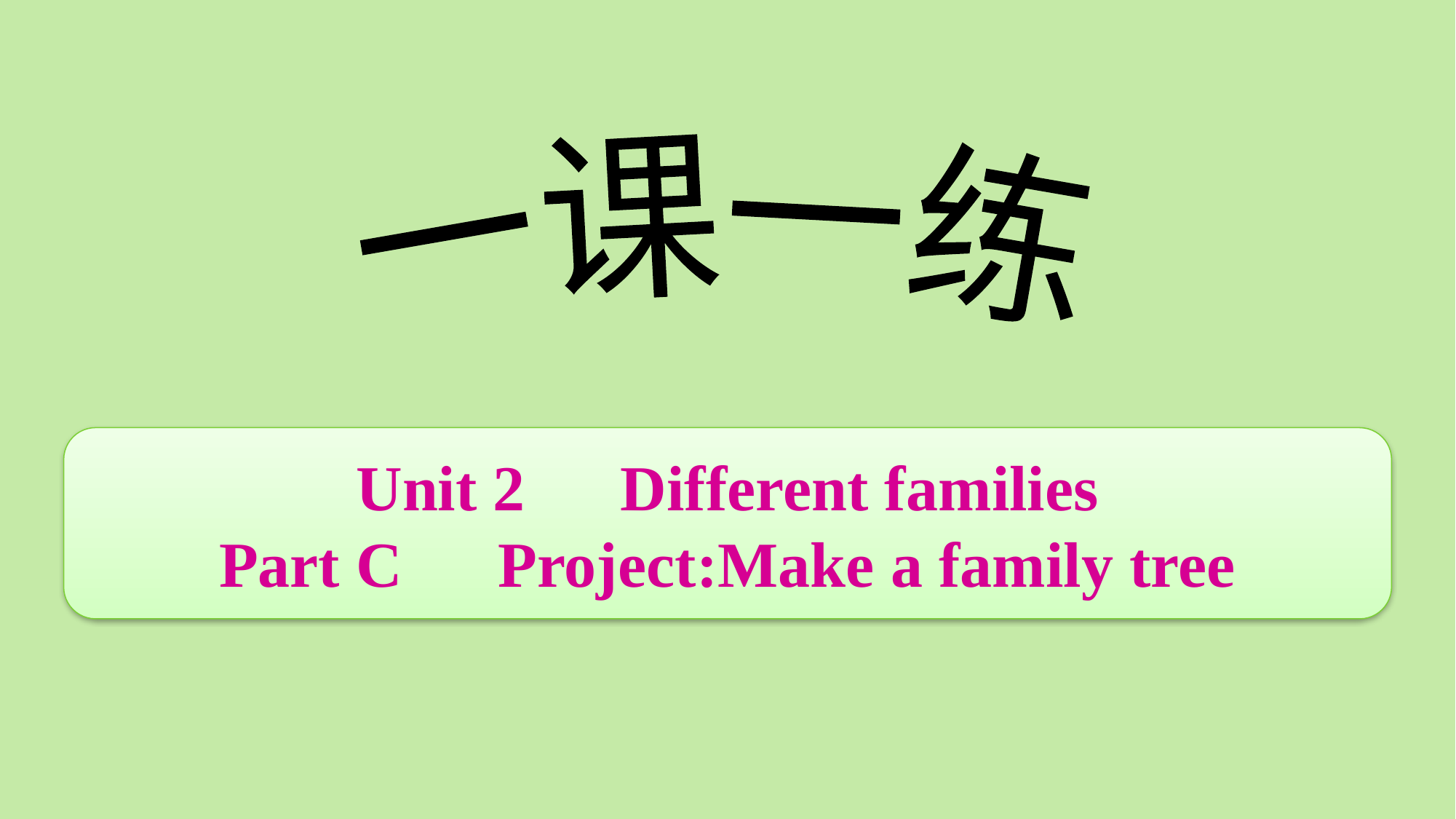

Unit 2　Different families
Part C　Project:Make a family tree